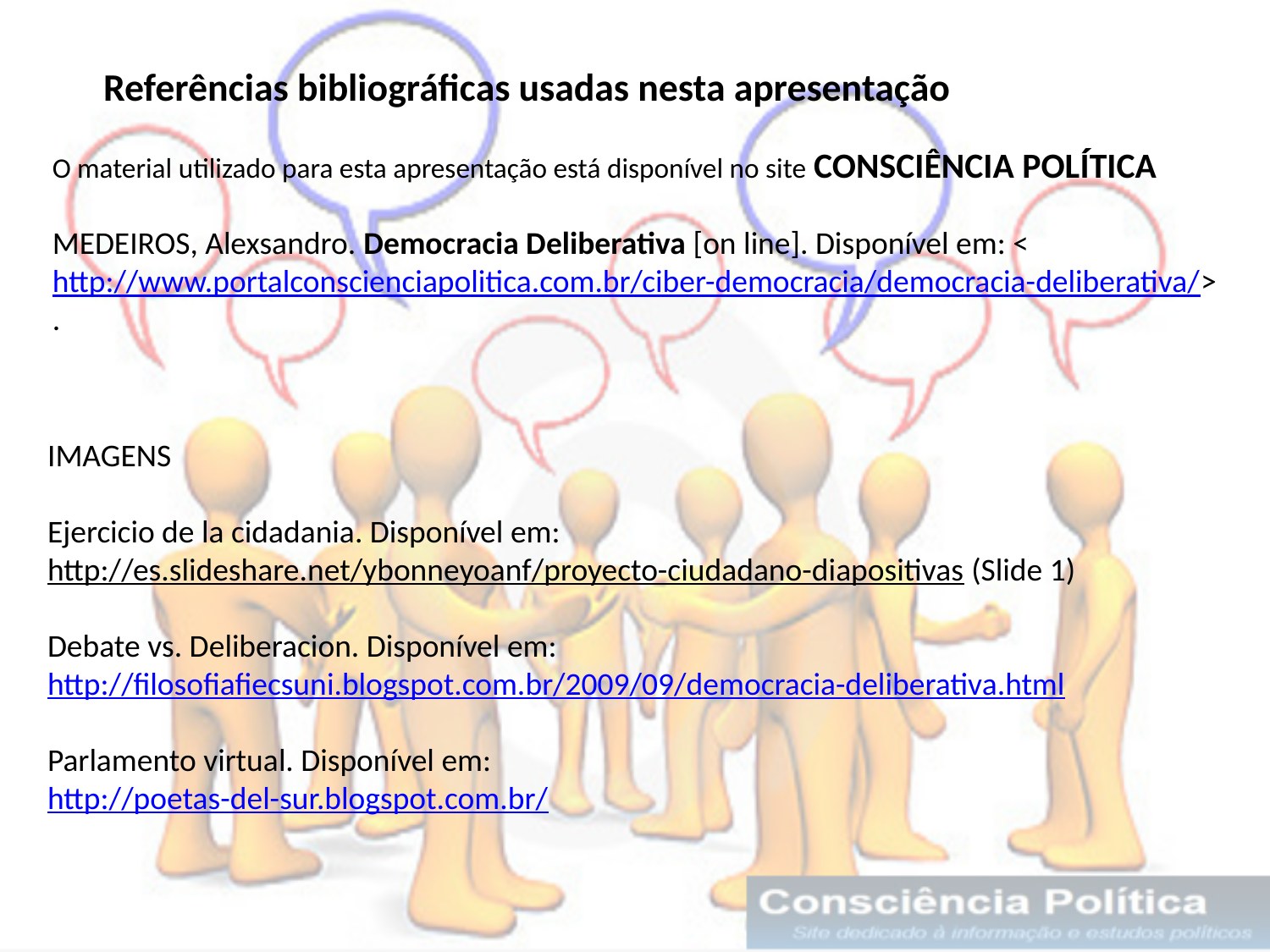

Referências bibliográficas usadas nesta apresentação
O material utilizado para esta apresentação está disponível no site CONSCIÊNCIA POLÍTICA

MEDEIROS, Alexsandro. Democracia Deliberativa [on line]. Disponível em: <http://www.portalconscienciapolitica.com.br/ciber-democracia/democracia-deliberativa/> .
IMAGENS

Ejercicio de la cidadania. Disponível em:
http://es.slideshare.net/ybonneyoanf/proyecto-ciudadano-diapositivas (Slide 1)

Debate vs. Deliberacion. Disponível em:
http://filosofiafiecsuni.blogspot.com.br/2009/09/democracia-deliberativa.html

Parlamento virtual. Disponível em:
http://poetas-del-sur.blogspot.com.br/